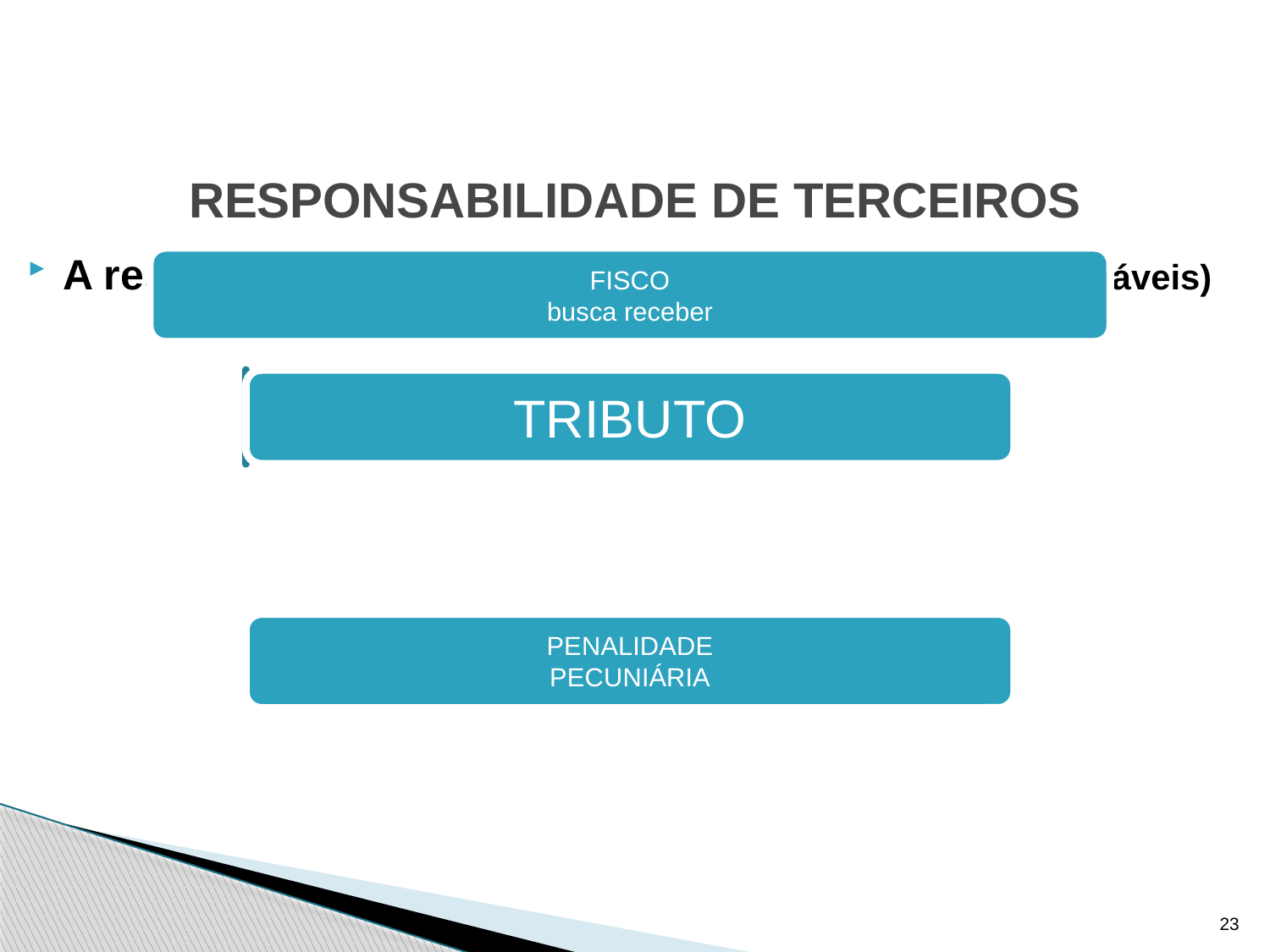

# RESPONSABILIDADE DE TERCEIROS
A responsabilidade de 3º ≅ sanção aos pais (responsáveis)

FISCO
busca receber
TRIBUTO
PENALIDADE
PECUNIÁRIA

23